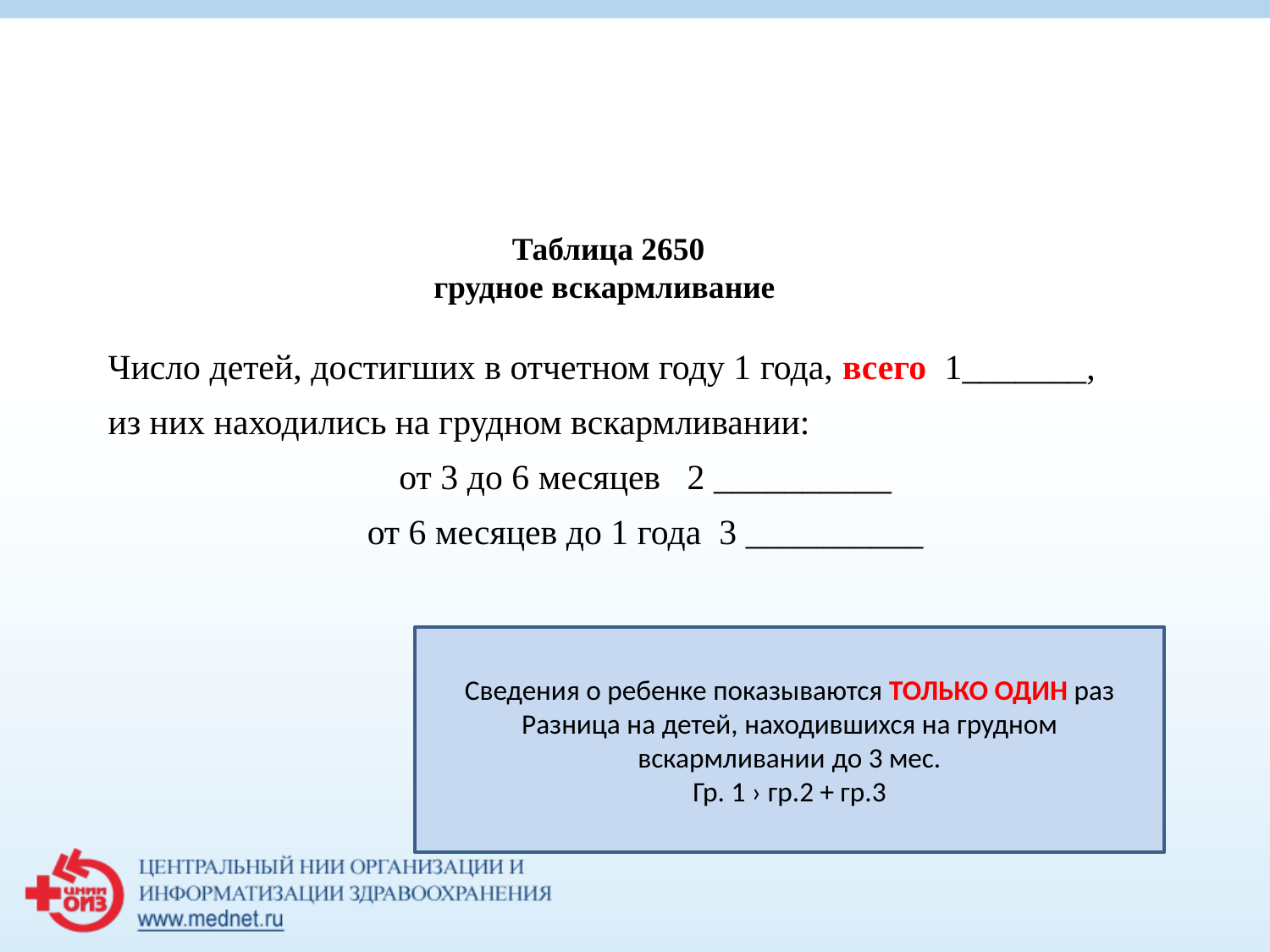

Таблица 2650
грудное вскармливание
| Число детей, достигших в отчетном году 1 года, всего 1\_\_\_\_\_\_\_, |
| --- |
| из них находились на грудном вскармливании: |
| от 3 до 6 месяцев 2 \_\_\_\_\_\_\_\_\_\_ |
| от 6 месяцев до 1 года 3 \_\_\_\_\_\_\_\_\_\_ |
Сведения о ребенке показываются ТОЛЬКО ОДИН раз
Разница на детей, находившихся на грудном вскармливании до 3 мес.
Гр. 1 › гр.2 + гр.3
|  |
| --- |